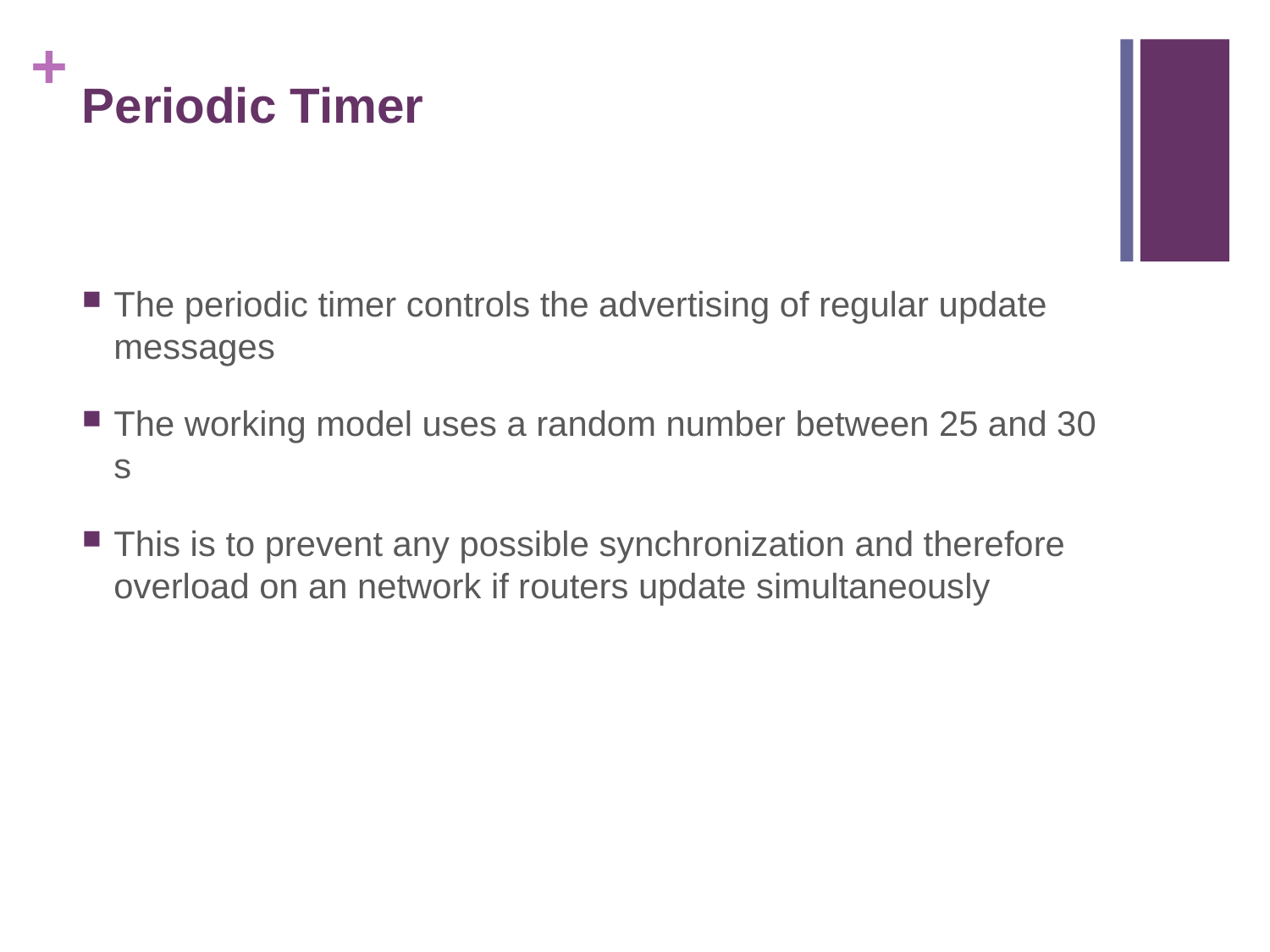

# Periodic Timer
The periodic timer controls the advertising of regular update messages
The working model uses a random number between 25 and 30 s
This is to prevent any possible synchronization and therefore overload on an network if routers update simultaneously